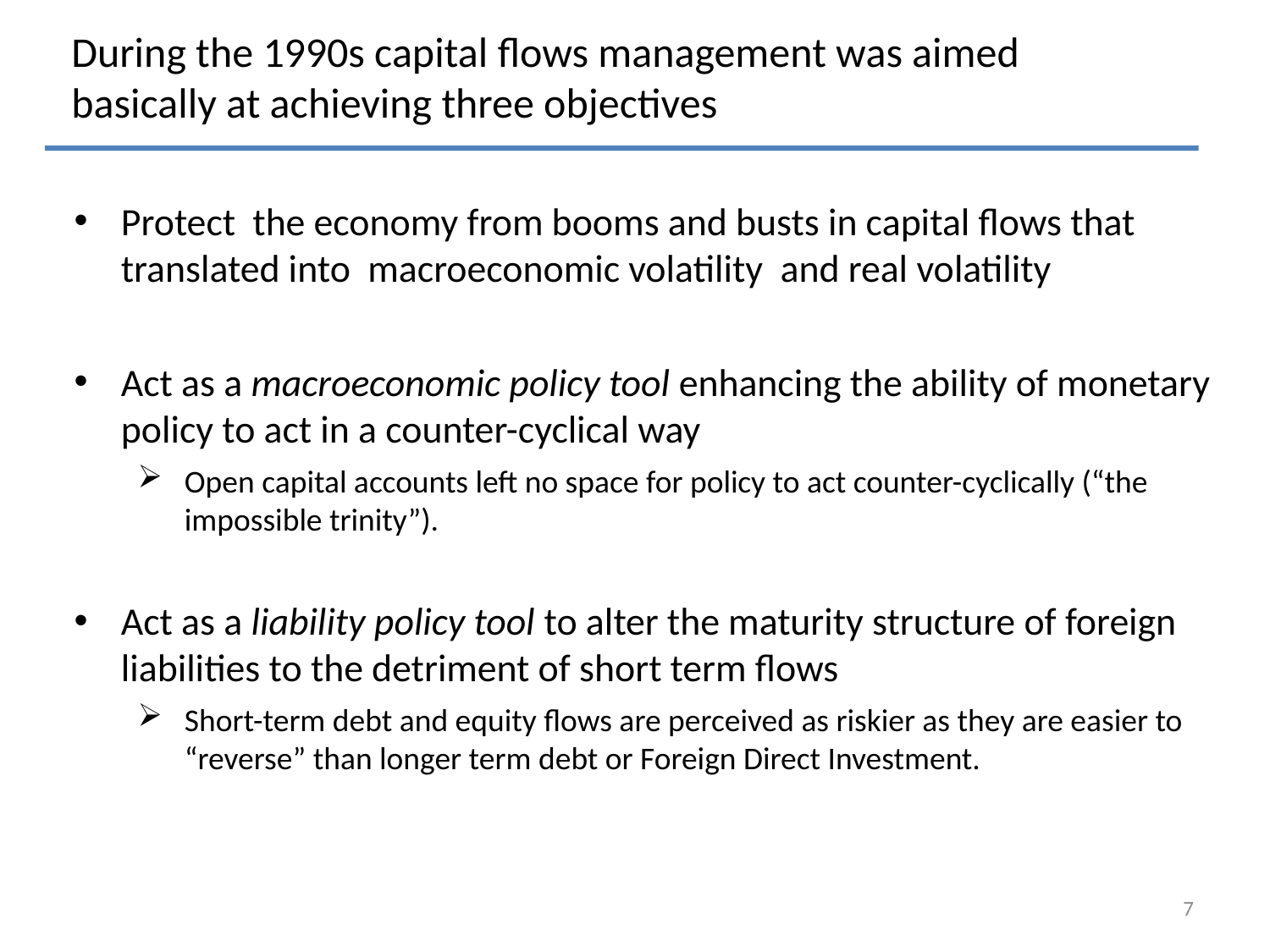

During the 1990s capital flows management was aimed basically at achieving three objectives

Protect  the economy from booms and busts in capital flows that  translated into  macroeconomic volatility  and real volatility

Act as a macroeconomic policy tool enhancing the ability of monetary policy to act in a counter-cyclical way
Open capital accounts left no space for policy to act counter-cyclically (“the impossible trinity”).

Act as a liability policy tool to alter the maturity structure of foreign liabilities to the detriment of short term flows
Short-term debt and equity flows are perceived as riskier as they are easier to “reverse” than longer term debt or Foreign Direct Investment.
7